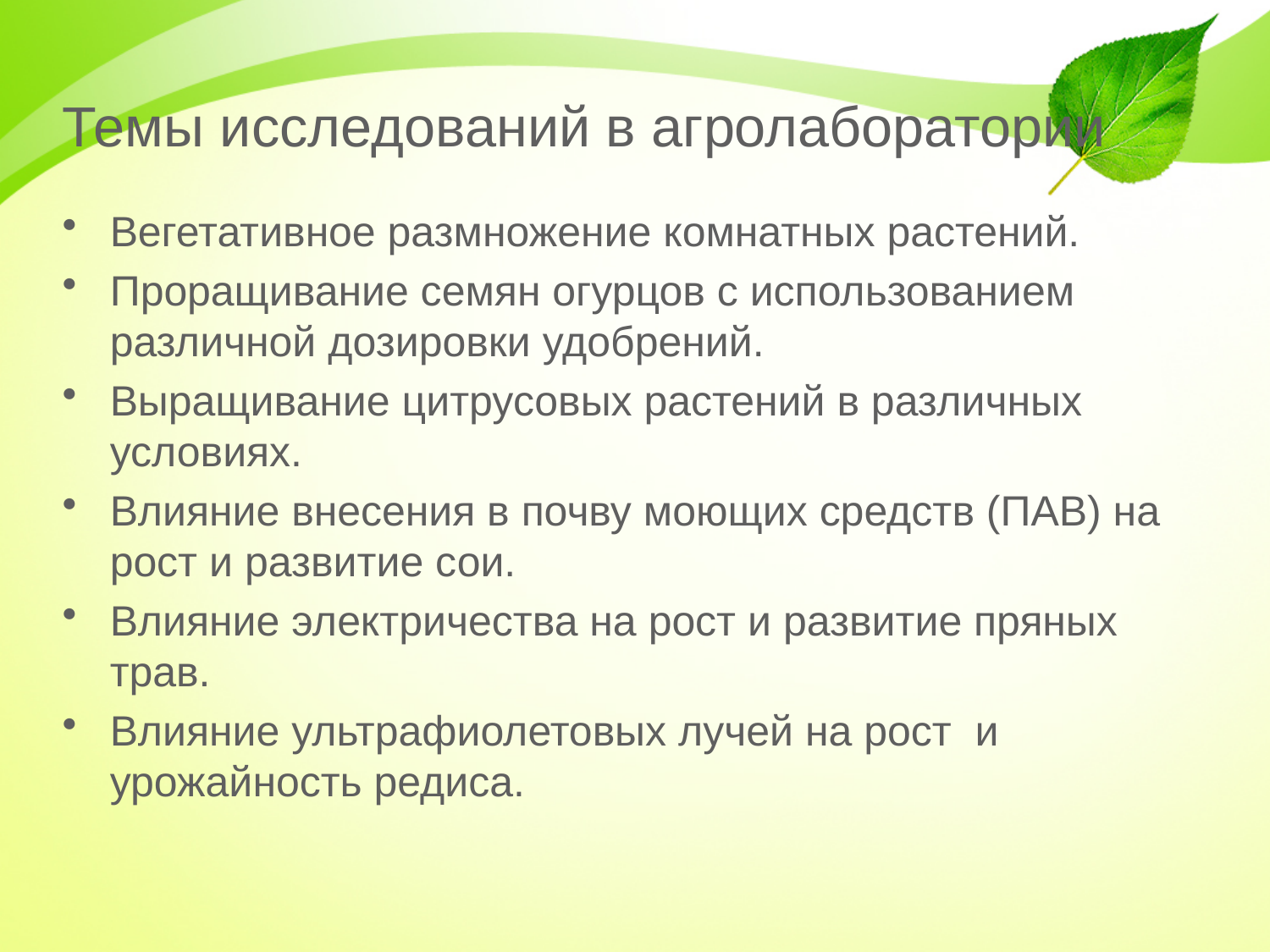

# Темы исследований в агролаборатории
Вегетативное размножение комнатных растений.
Проращивание семян огурцов с использованием различной дозировки удобрений.
Выращивание цитрусовых растений в различных условиях.
Влияние внесения в почву моющих средств (ПАВ) на рост и развитие сои.
Влияние электричества на рост и развитие пряных трав.
Влияние ультрафиолетовых лучей на рост  и урожайность редиса.